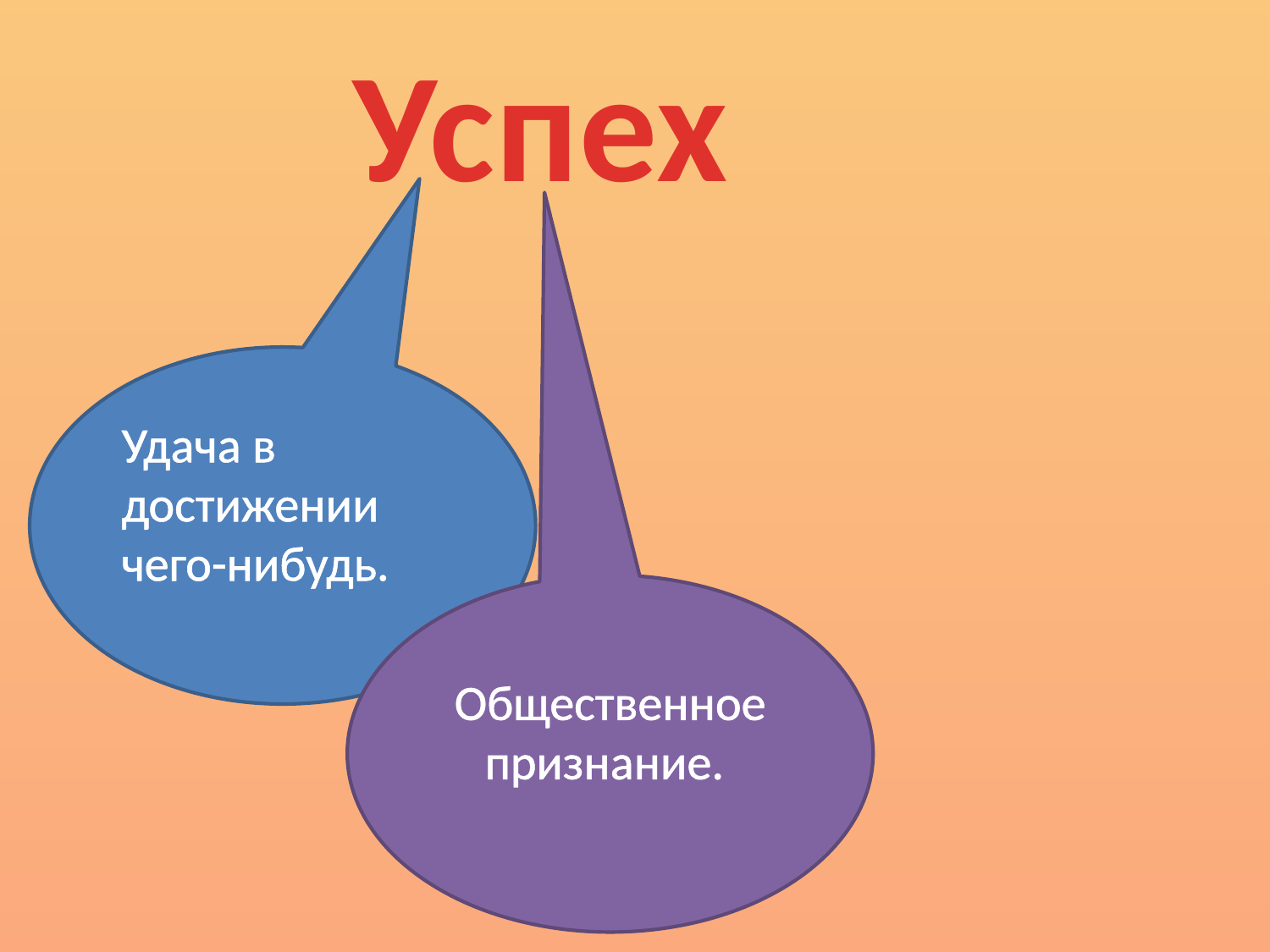

Успех

Удача в достижении
чего-нибудь.

Общественное признание.